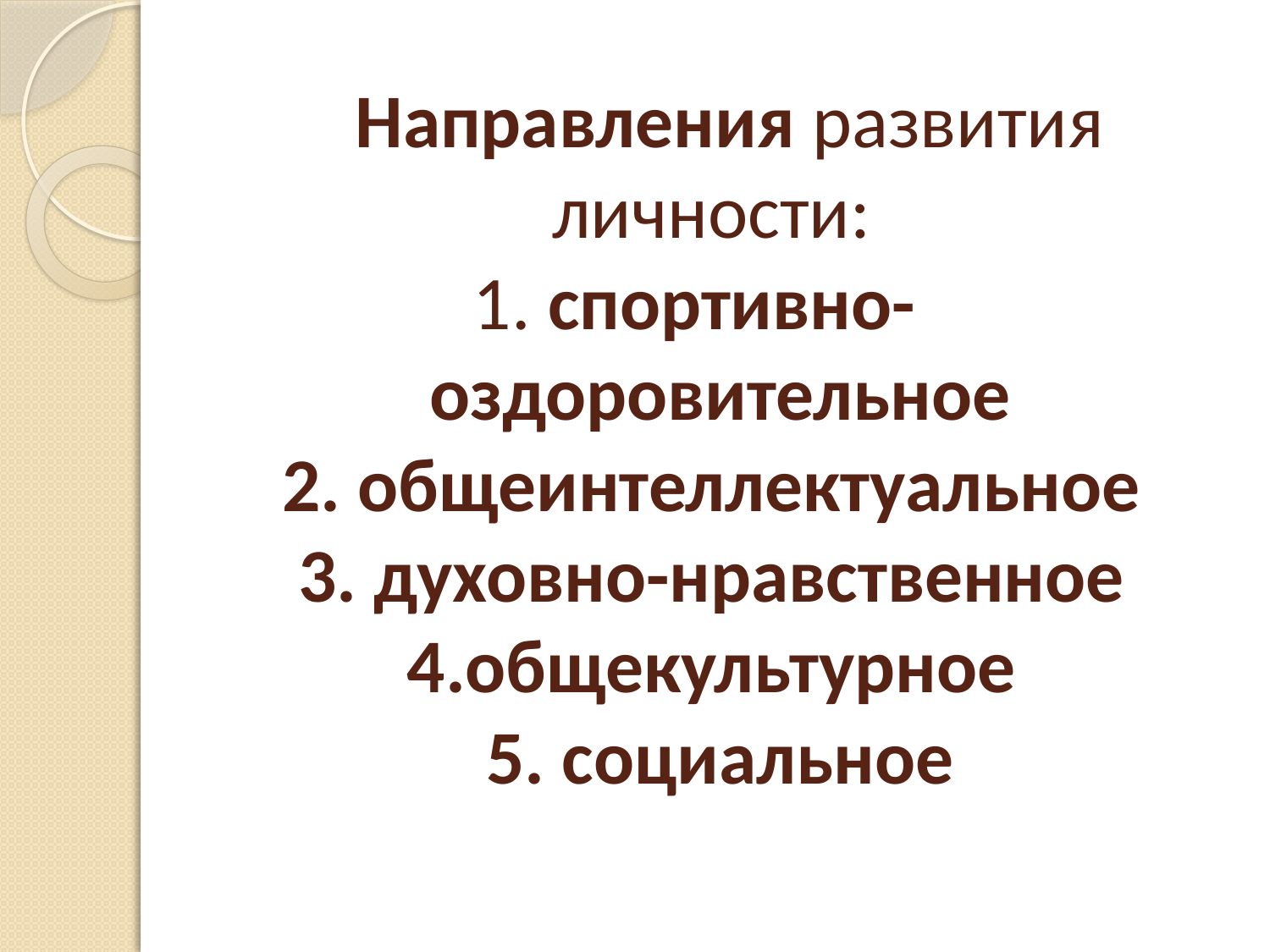

# Направления развития личности: 1. спортивно-    оздоровительное 2. общеинтеллектуальное 3. духовно-нравственное  4.общекультурное 5. социальное